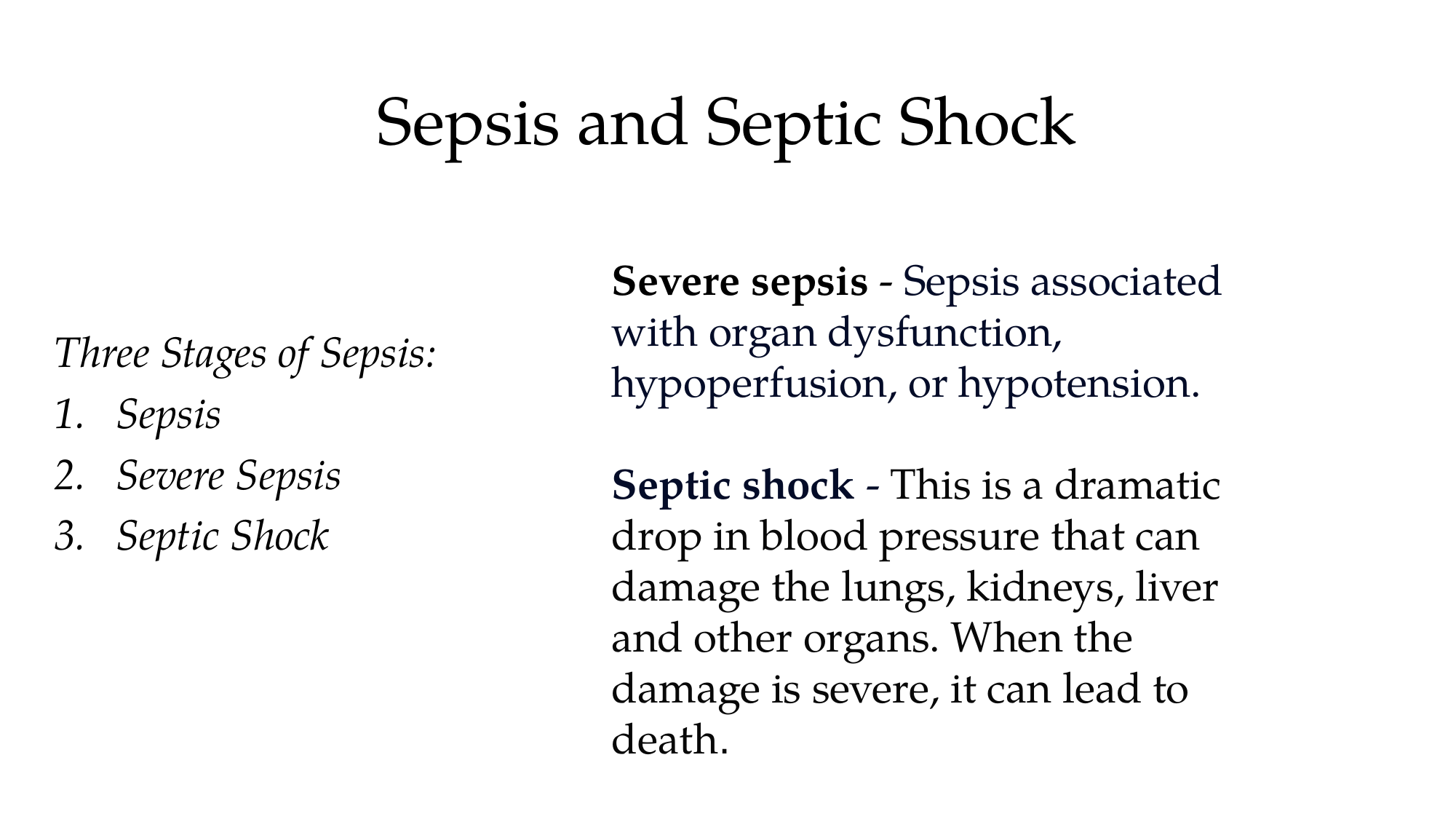

# Sepsis and Septic Shock
Severe sepsis - Sepsis associated with organ dysfunction, hypoperfusion, or hypotension.

Septic shock - This is a dramatic drop in blood pressure that can damage the lungs, kidneys, liver and other organs. When the damage is severe, it can lead to death.
Three Stages of Sepsis:
Sepsis
Severe Sepsis
Septic Shock